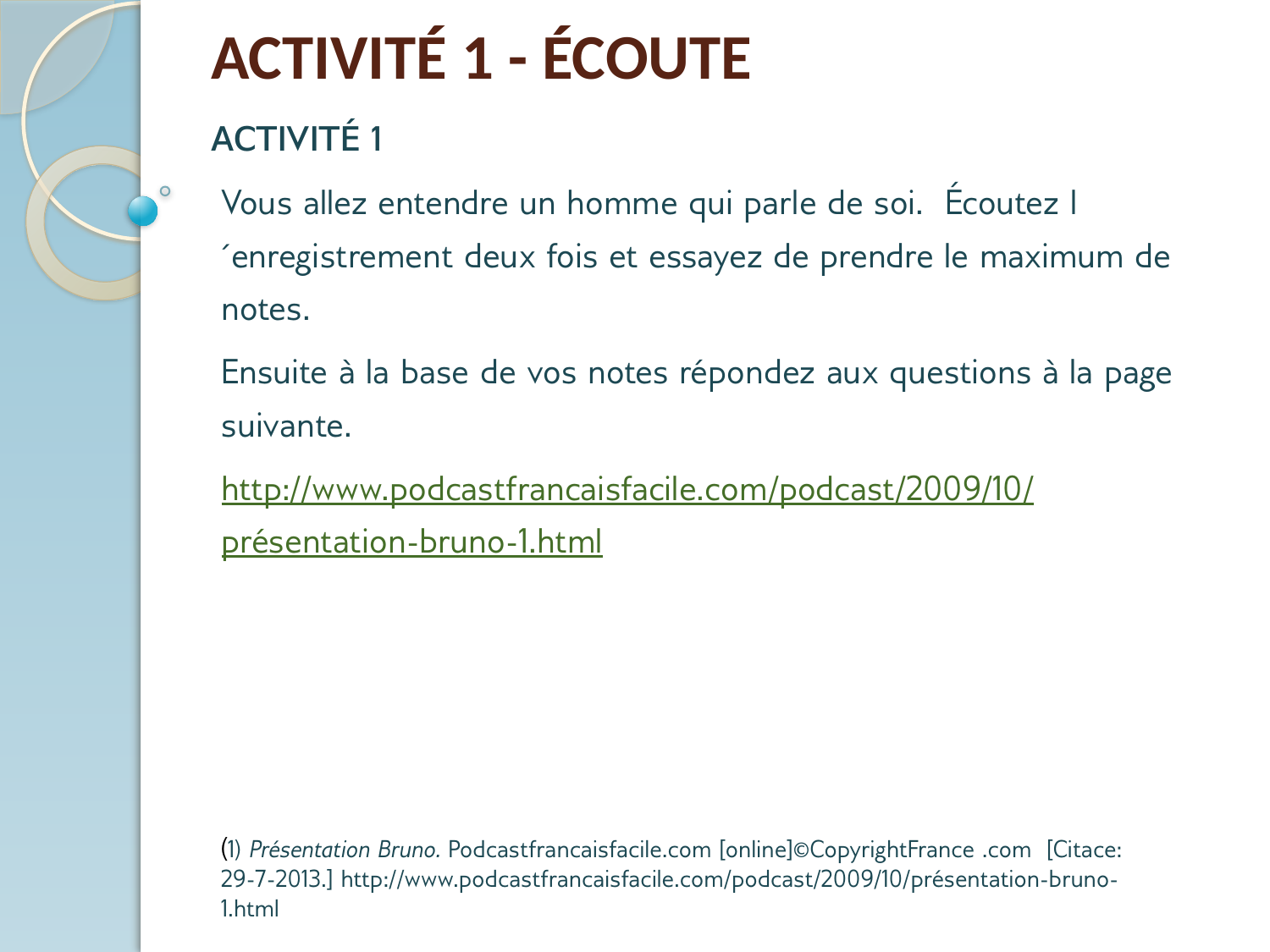

# ACTIVITÉ 1 - ÉCOUTE
ACTIVITÉ 1
Vous allez entendre un homme qui parle de soi.  Écoutez l´enregistrement deux fois et essayez de prendre le maximum de notes.
Ensuite à la base de vos notes répondez aux questions à la page suivante.
http://www.podcastfrancaisfacile.com/podcast/2009/10/présentation-bruno-1.html

(1) Présentation Bruno. Podcastfrancaisfacile.com [online]©CopyrightFrance .com  [Citace: 29-7-2013.] http://www.podcastfrancaisfacile.com/podcast/2009/10/présentation-bruno-1.html